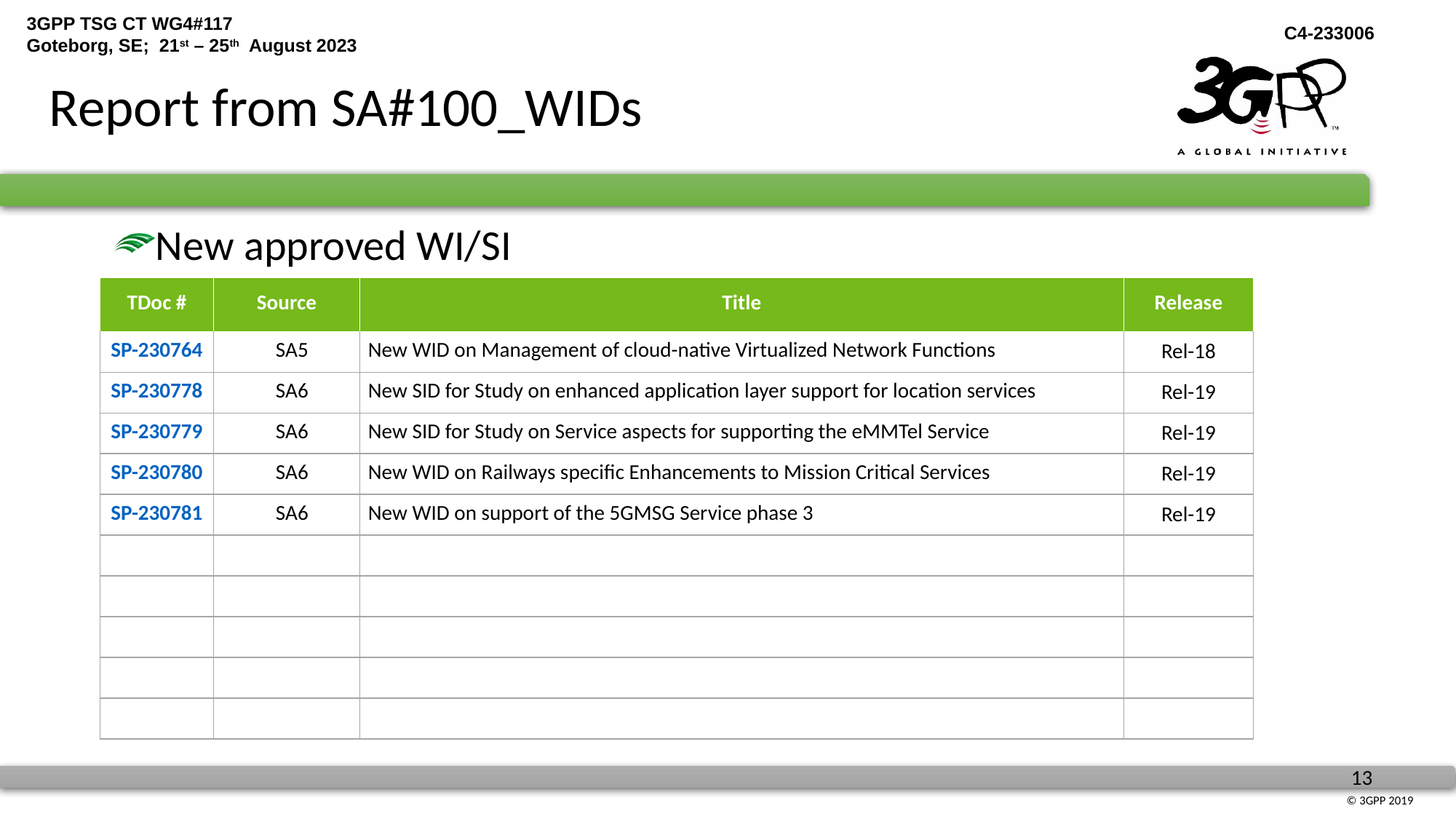

# Report from SA#100_WIDs
New approved WI/SI

| TDoc # | Source | Title | Release |
| --- | --- | --- | --- |
| SP-230764 | SA5 | New WID on Management of cloud-native Virtualized Network Functions | Rel-18 |
| SP-230778 | SA6 | New SID for Study on enhanced application layer support for location services | Rel-19 |
| SP-230779 | SA6 | New SID for Study on Service aspects for supporting the eMMTel Service | Rel-19 |
| SP-230780 | SA6 | New WID on Railways specific Enhancements to Mission Critical Services | Rel-19 |
| SP-230781 | SA6 | New WID on support of the 5GMSG Service phase 3 | Rel-19 |
|  |  |  |  |
|  |  |  |  |
|  |  |  |  |
|  |  |  |  |
|  |  |  |  |